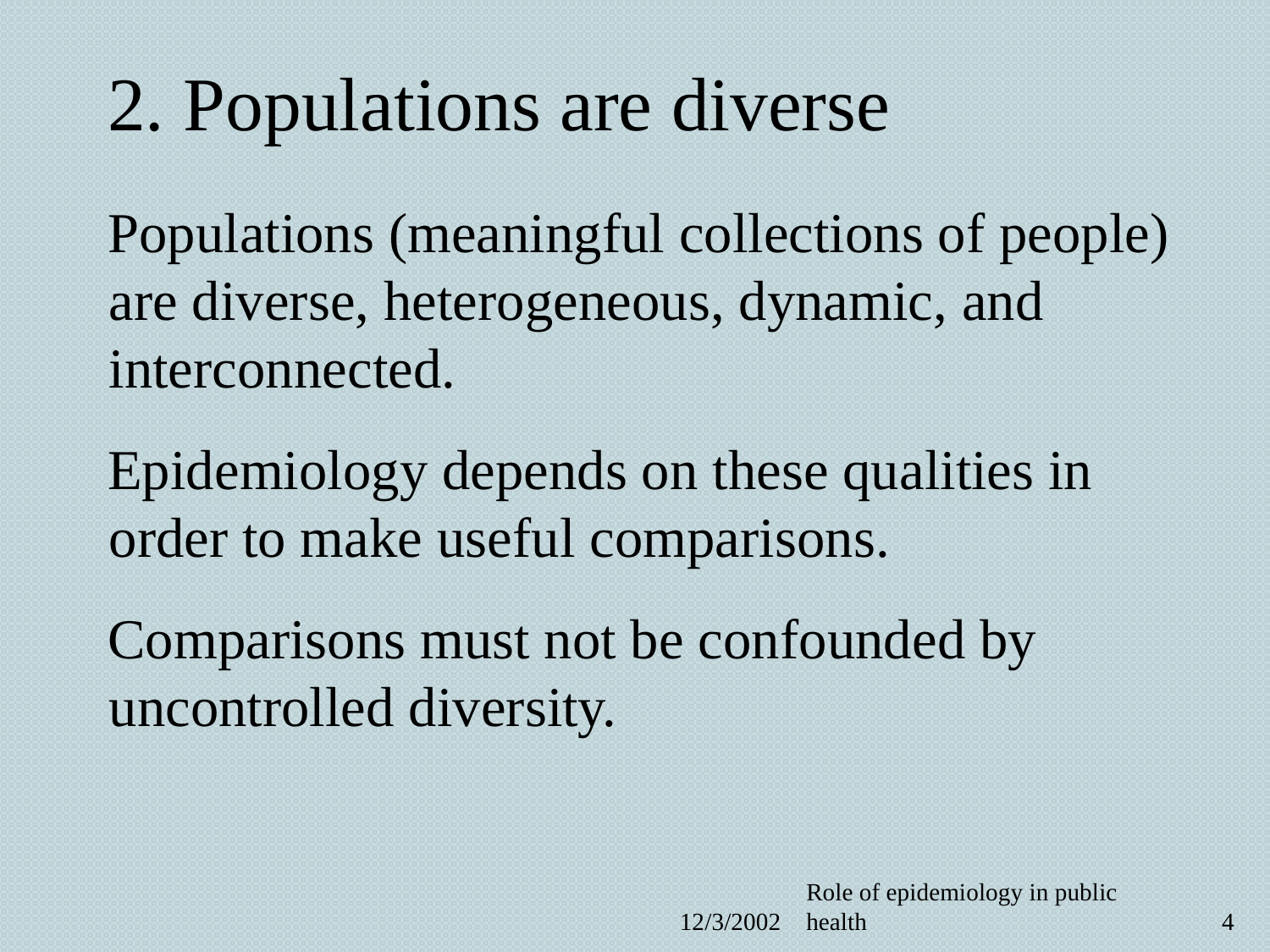

# 2. Populations are diverse
Populations (meaningful collections of people) are diverse, heterogeneous, dynamic, and interconnected.
Epidemiology depends on these qualities in order to make useful comparisons.
Comparisons must not be confounded by uncontrolled diversity.
12/3/2002
Role of epidemiology in public health
4